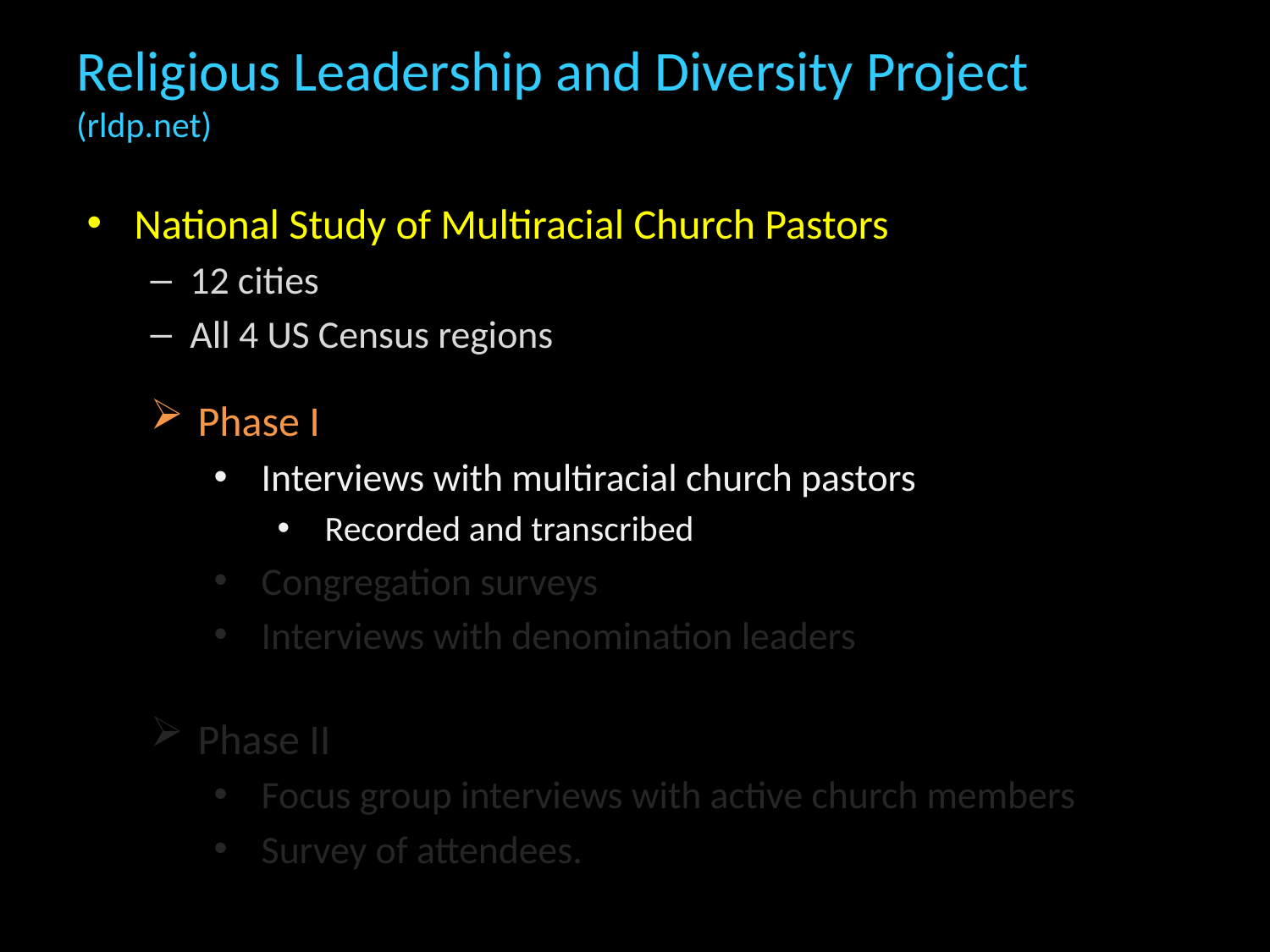

# Religious Leadership and Diversity Project (rldp.net)
National Study of Multiracial Church Pastors
12 cities
All 4 US Census regions

Phase I
Interviews with multiracial church pastors
Recorded and transcribed
Congregation surveys
Interviews with denomination leaders

Phase II
Focus group interviews with active church members
Survey of attendees.